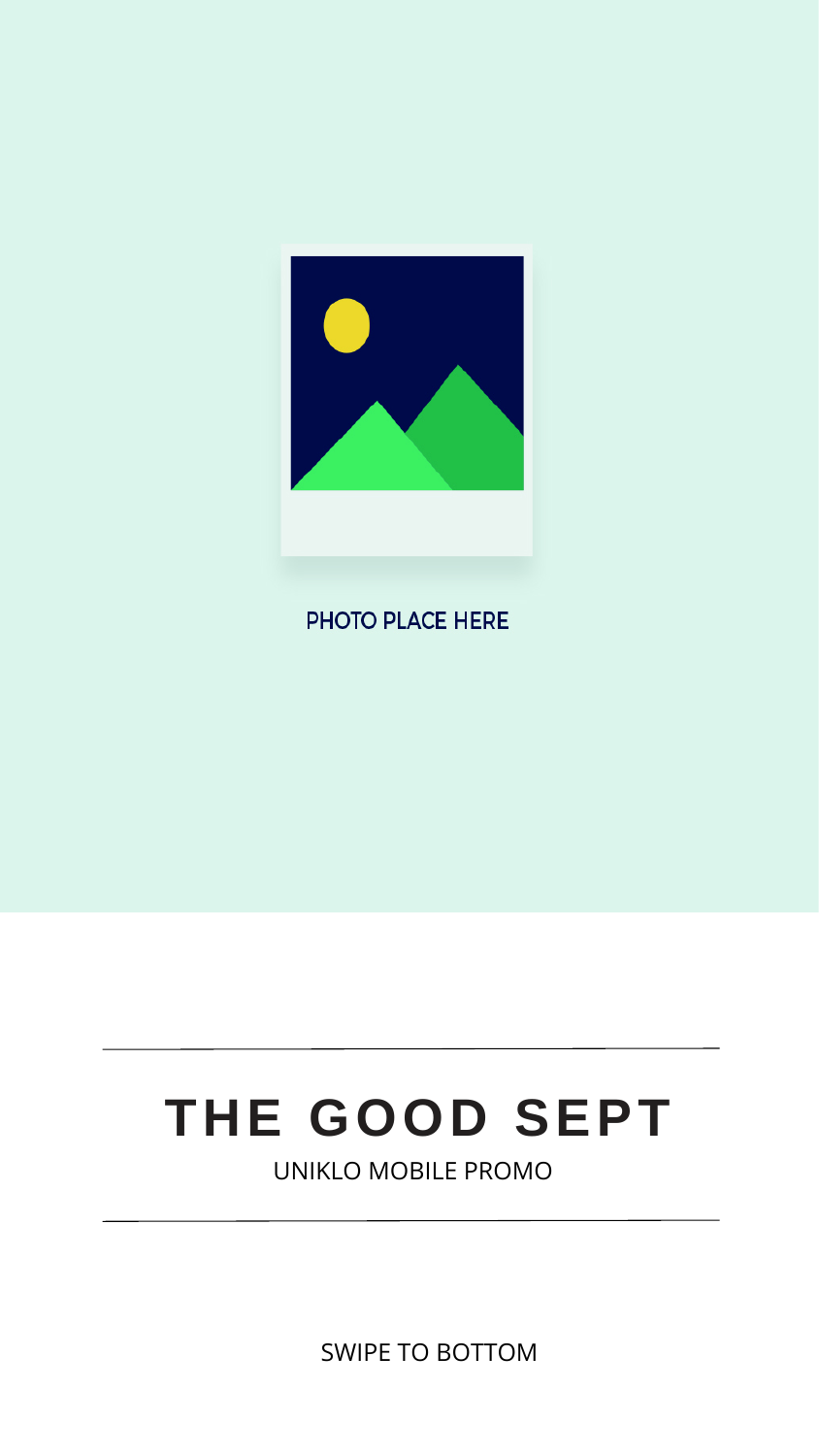

THE GOOD SEPT
UNIKLO MOBILE PROMO
SWIPE TO BOTTOM